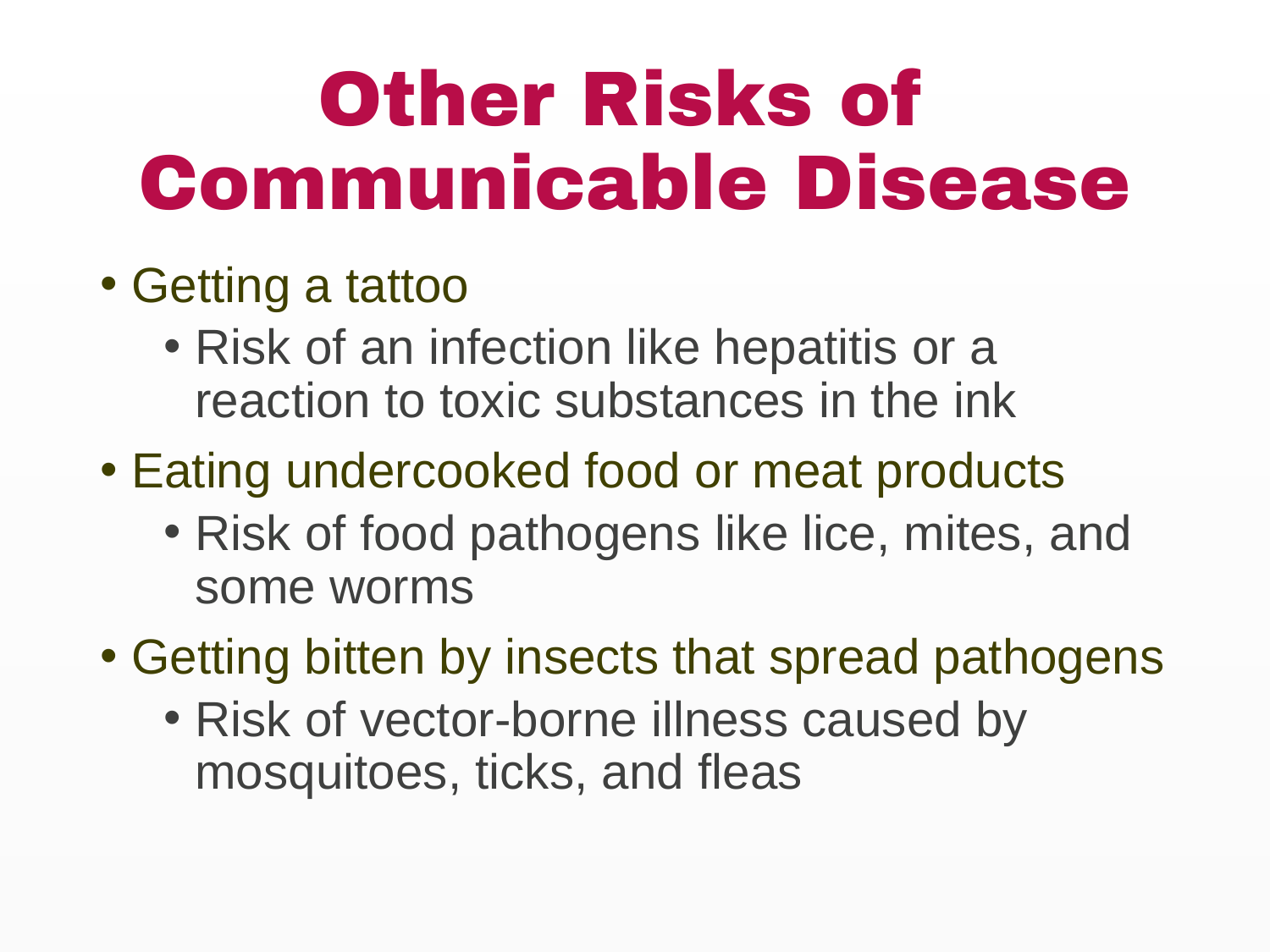

# Other Risks of Communicable Disease
Getting a tattoo
Risk of an infection like hepatitis or a reaction to toxic substances in the ink
Eating undercooked food or meat products
Risk of food pathogens like lice, mites, and some worms
Getting bitten by insects that spread pathogens
Risk of vector-borne illness caused by mosquitoes, ticks, and fleas